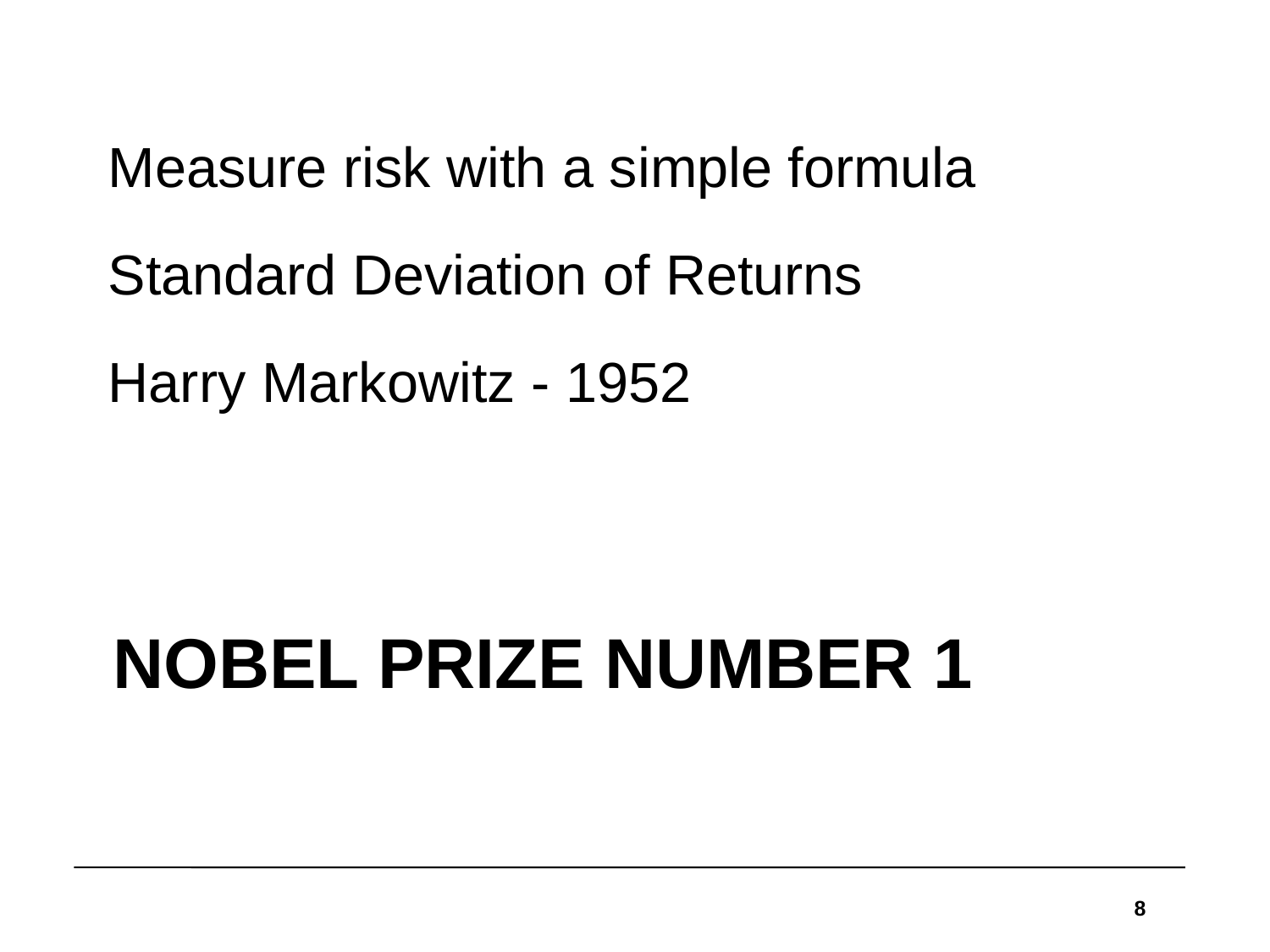

Measure risk with a simple formula
Standard Deviation of Returns
Harry Markowitz - 1952
# Nobel Prize Number 1